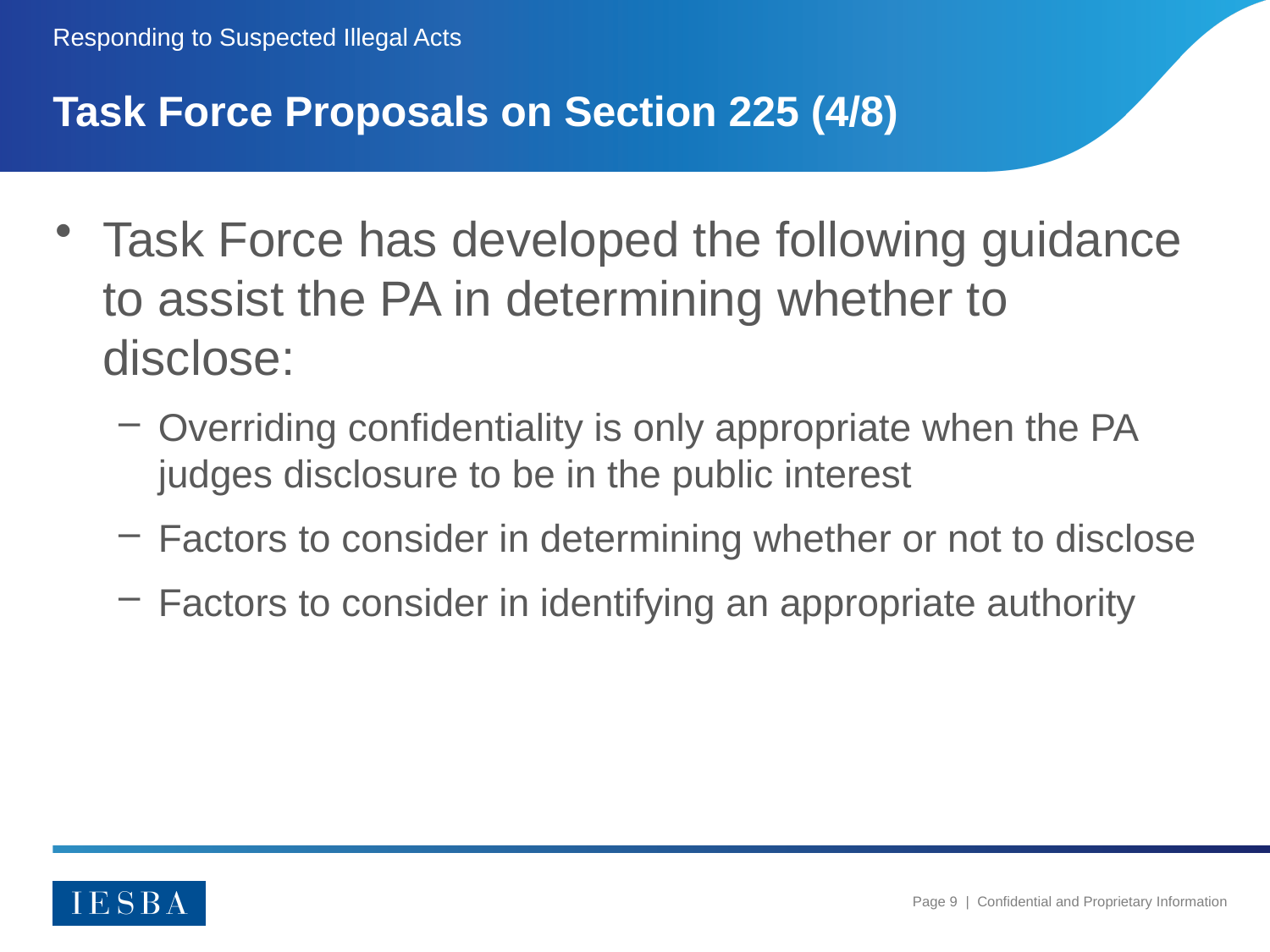

Responding to Suspected Illegal Acts

# Task Force Proposals on Section 225 (4/8)
Task Force has developed the following guidance to assist the PA in determining whether to disclose:
Overriding confidentiality is only appropriate when the PA judges disclosure to be in the public interest
Factors to consider in determining whether or not to disclose
Factors to consider in identifying an appropriate authority